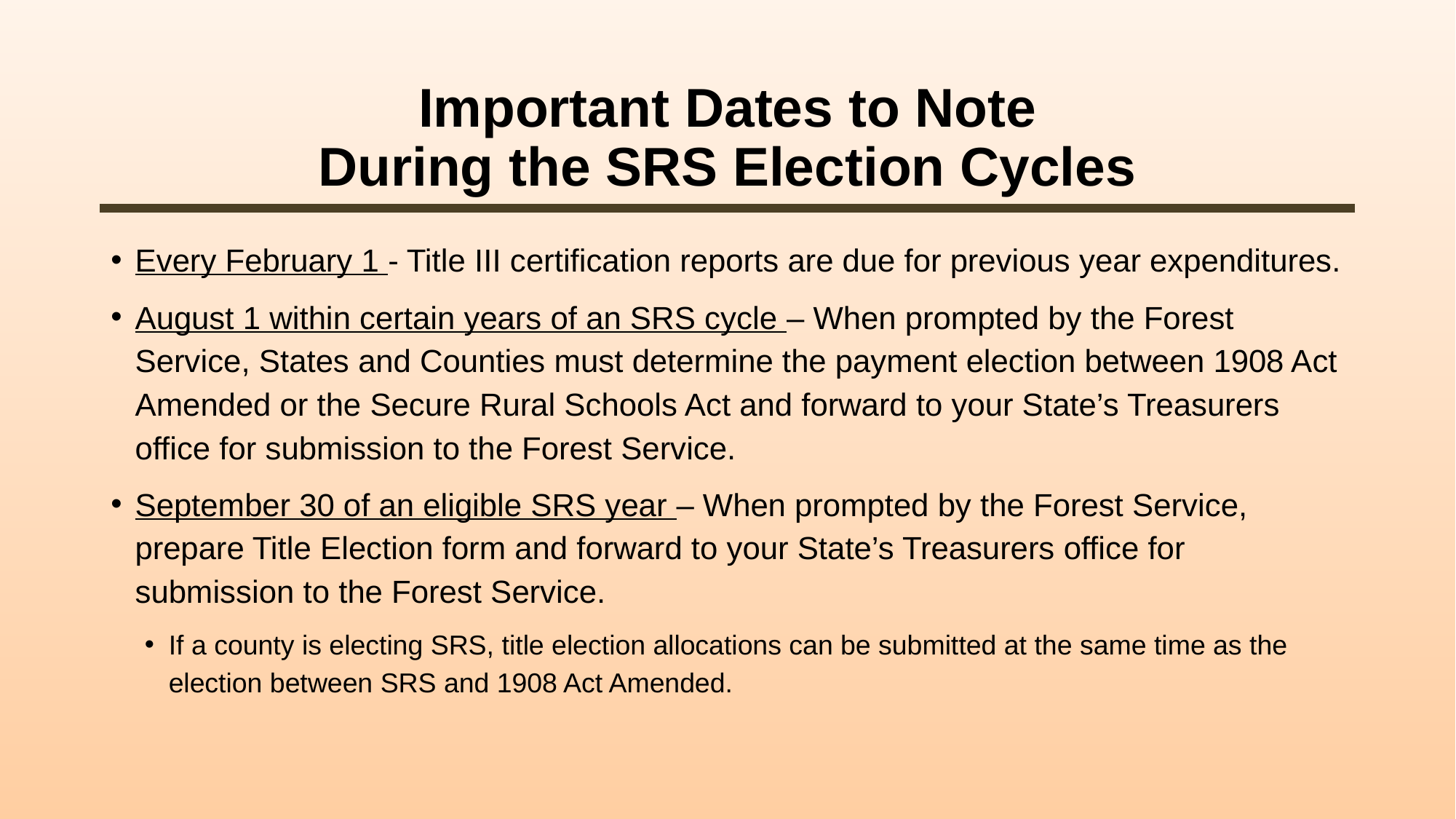

# Important Dates to Note During the SRS Election Cycles
Every February 1 - Title III certification reports are due for previous year expenditures.
August 1 within certain years of an SRS cycle – When prompted by the Forest Service, States and Counties must determine the payment election between 1908 Act Amended or the Secure Rural Schools Act and forward to your State’s Treasurers office for submission to the Forest Service.
September 30 of an eligible SRS year – When prompted by the Forest Service, prepare Title Election form and forward to your State’s Treasurers office for submission to the Forest Service.
If a county is electing SRS, title election allocations can be submitted at the same time as the election between SRS and 1908 Act Amended.